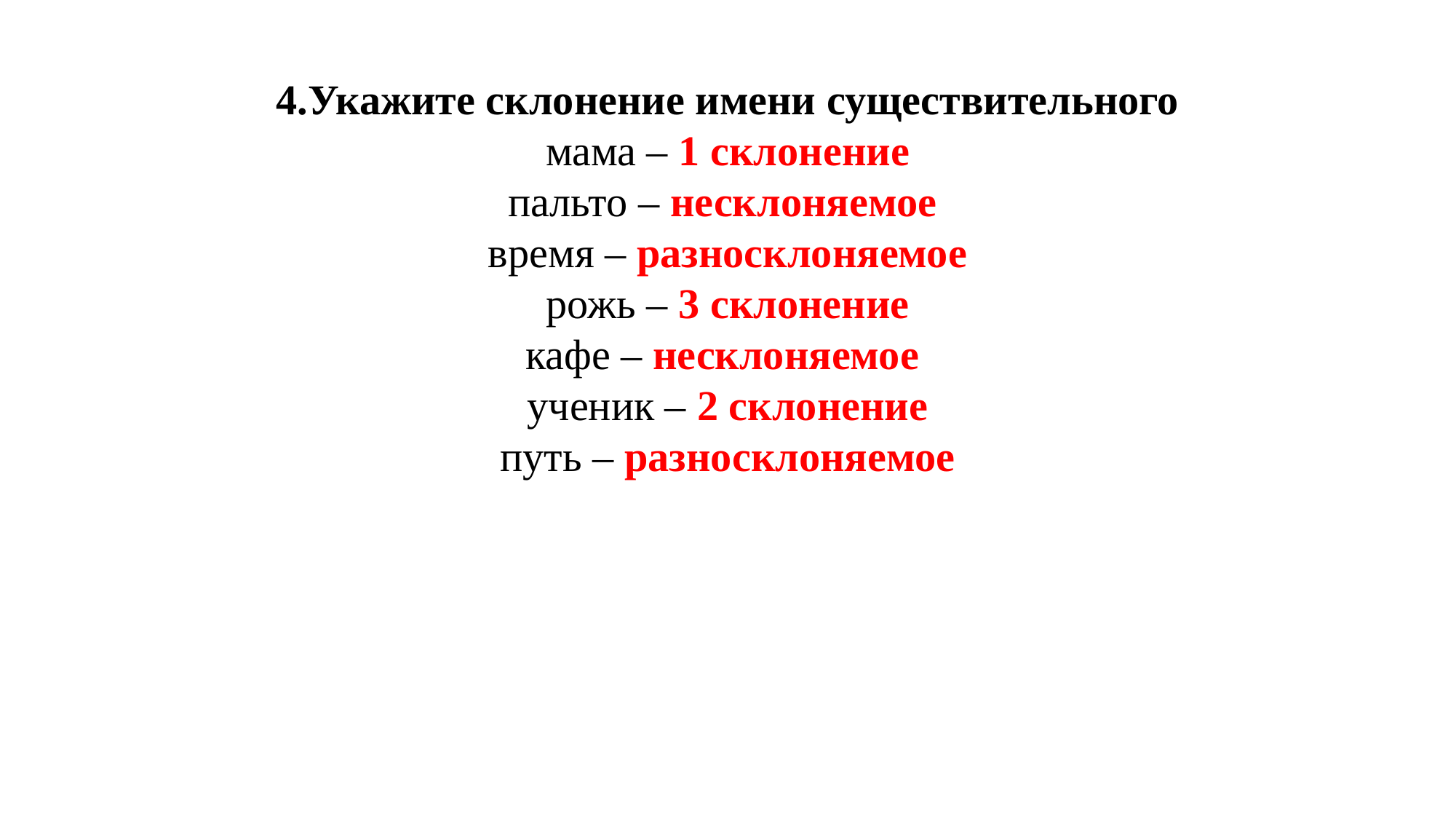

4.Укажите склонение имени существительного
мама – 1 склонение
пальто – несклоняемое
время – разносклоняемое
рожь – 3 склонение
кафе – несклоняемое
ученик – 2 склонение
путь – разносклоняемое